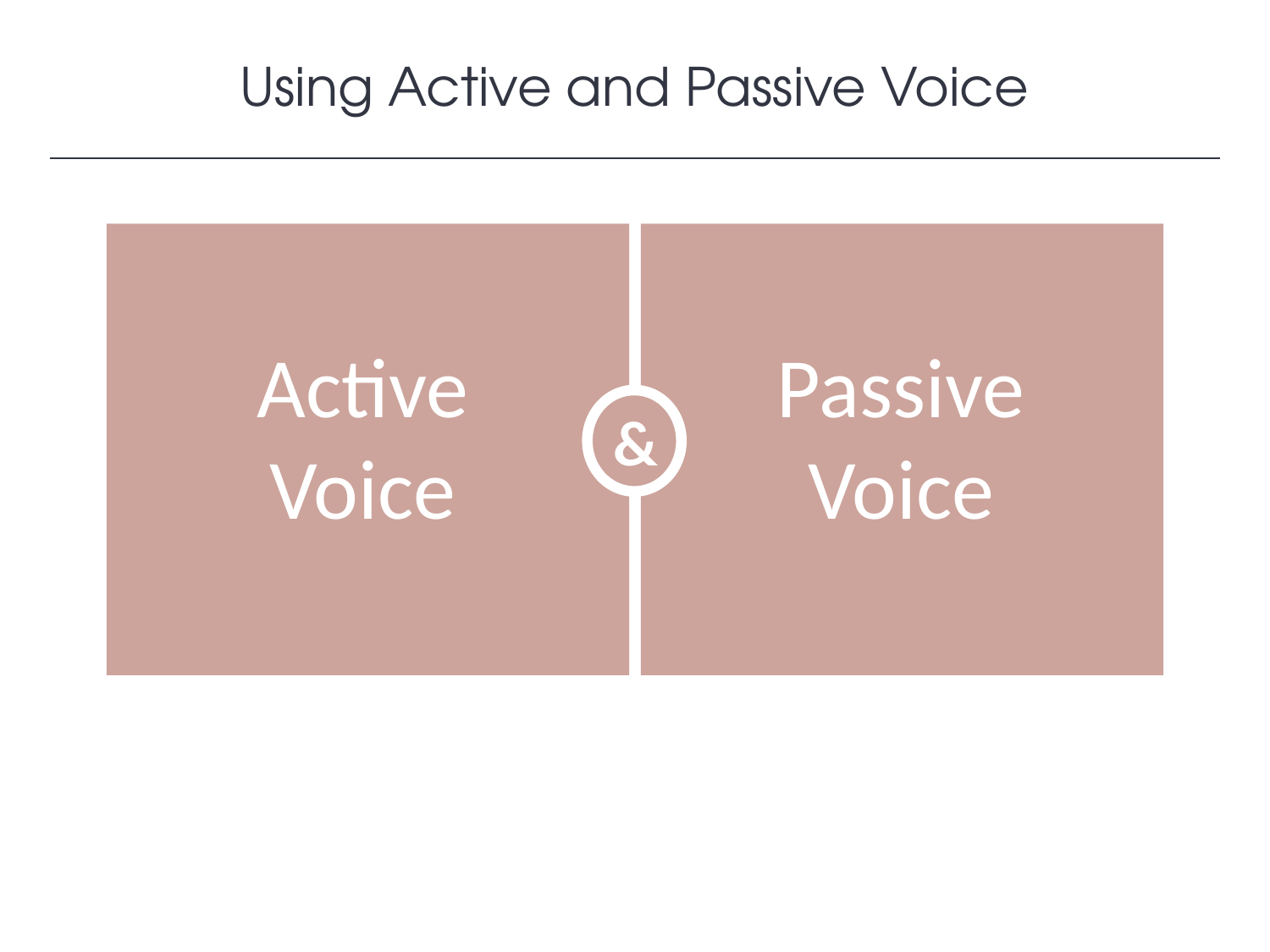

Using Active and Passive Voice
HAWKES LEARNING

&
Active Voice
Passive Voice